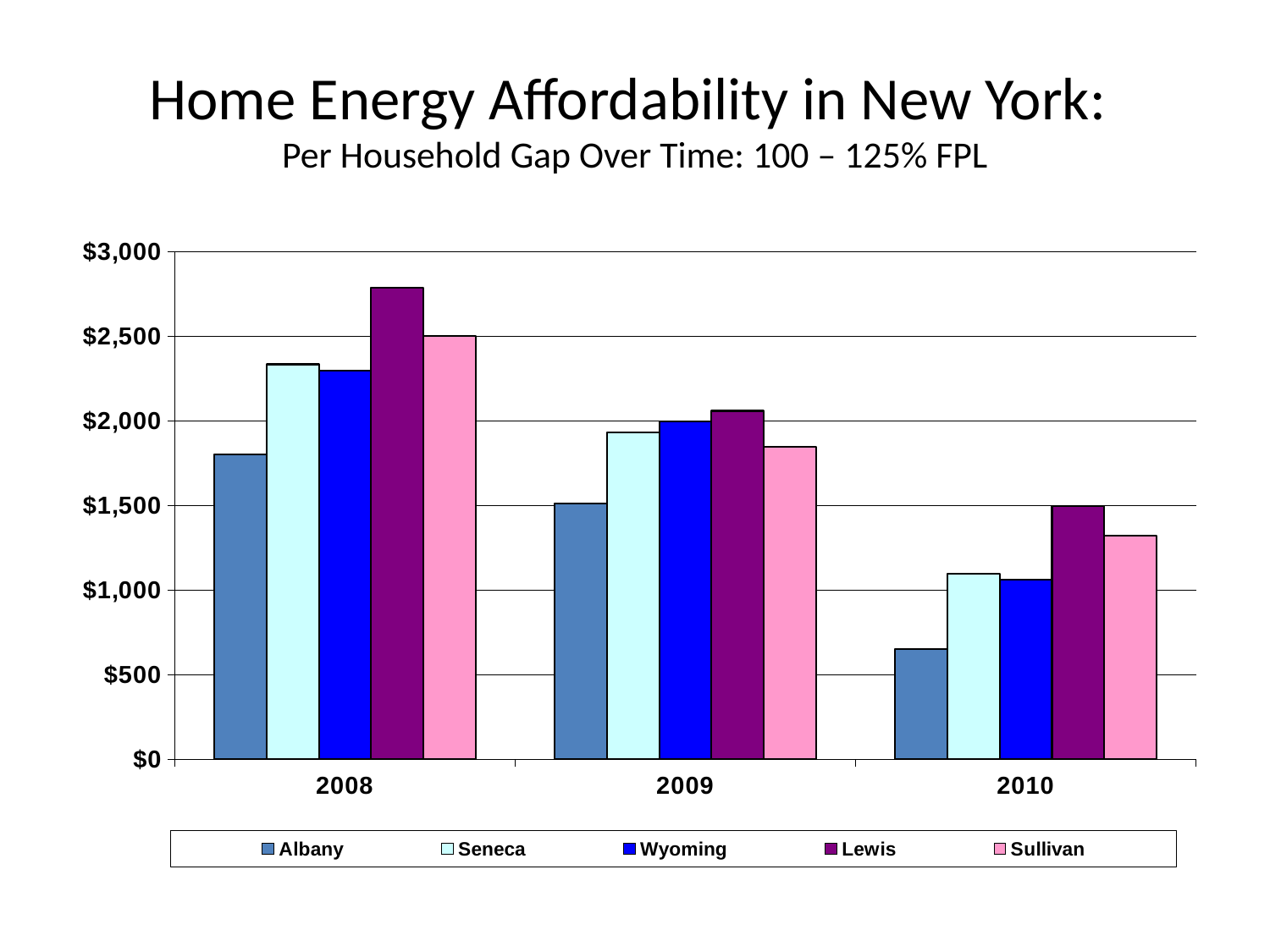

# Home Energy Affordability in New York: Per Household Gap Over Time: 100 – 125% FPL

### Chart

| Category | Albany | Seneca | Wyoming | Lewis | Sullivan |
|---|---|---|---|---|---|
| 2008 | 1800.0 | 2334.0 | 2297.0 | 2786.0 | 2502.0 |
| 2009 | 1511.0 | 1933.0 | 1997.0 | 2059.0 | 1846.0 |
| 2010 | 650.0 | 1095.0 | 1062.0 | 1494.0 | 1319.0 |